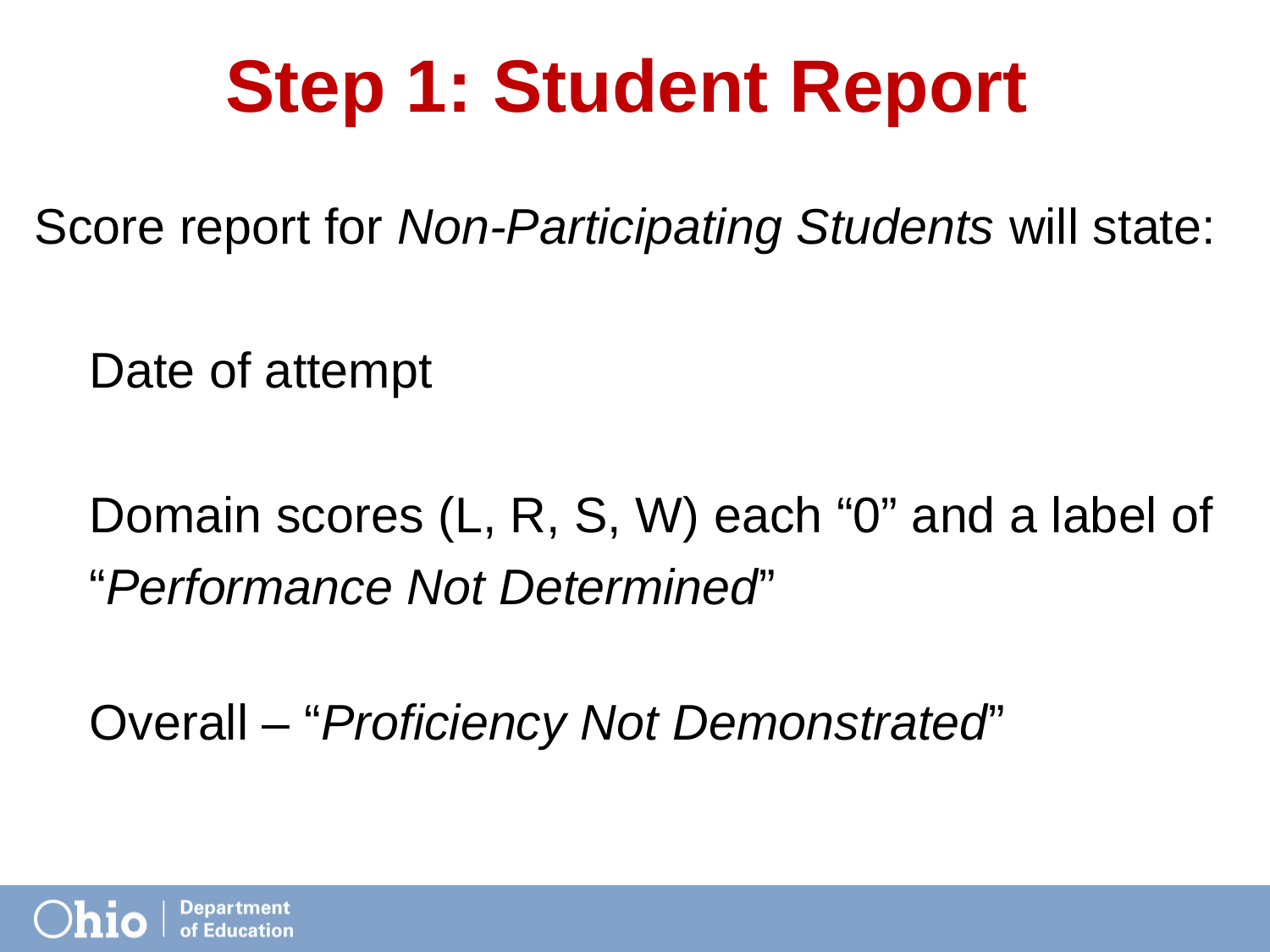

# Step 1: Student Report
Score report for Non-Participating Students will state:

Date of attempt

Domain scores (L, R, S, W) each “0” and a label of “Performance Not Determined”

Overall – “Proficiency Not Demonstrated”